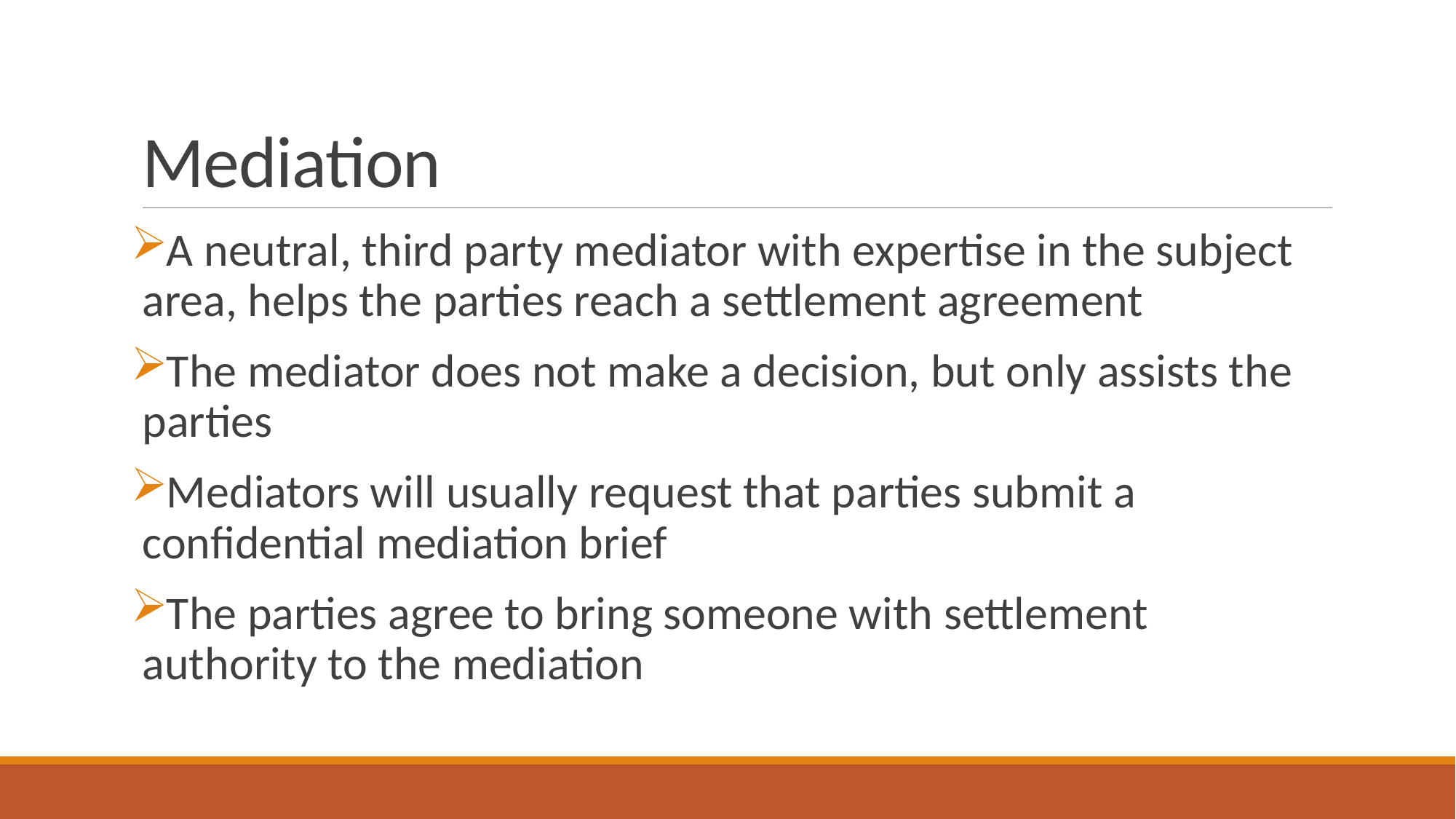

# Mediation
A neutral, third party mediator with expertise in the subject area, helps the parties reach a settlement agreement
The mediator does not make a decision, but only assists the parties
Mediators will usually request that parties submit a confidential mediation brief
The parties agree to bring someone with settlement authority to the mediation